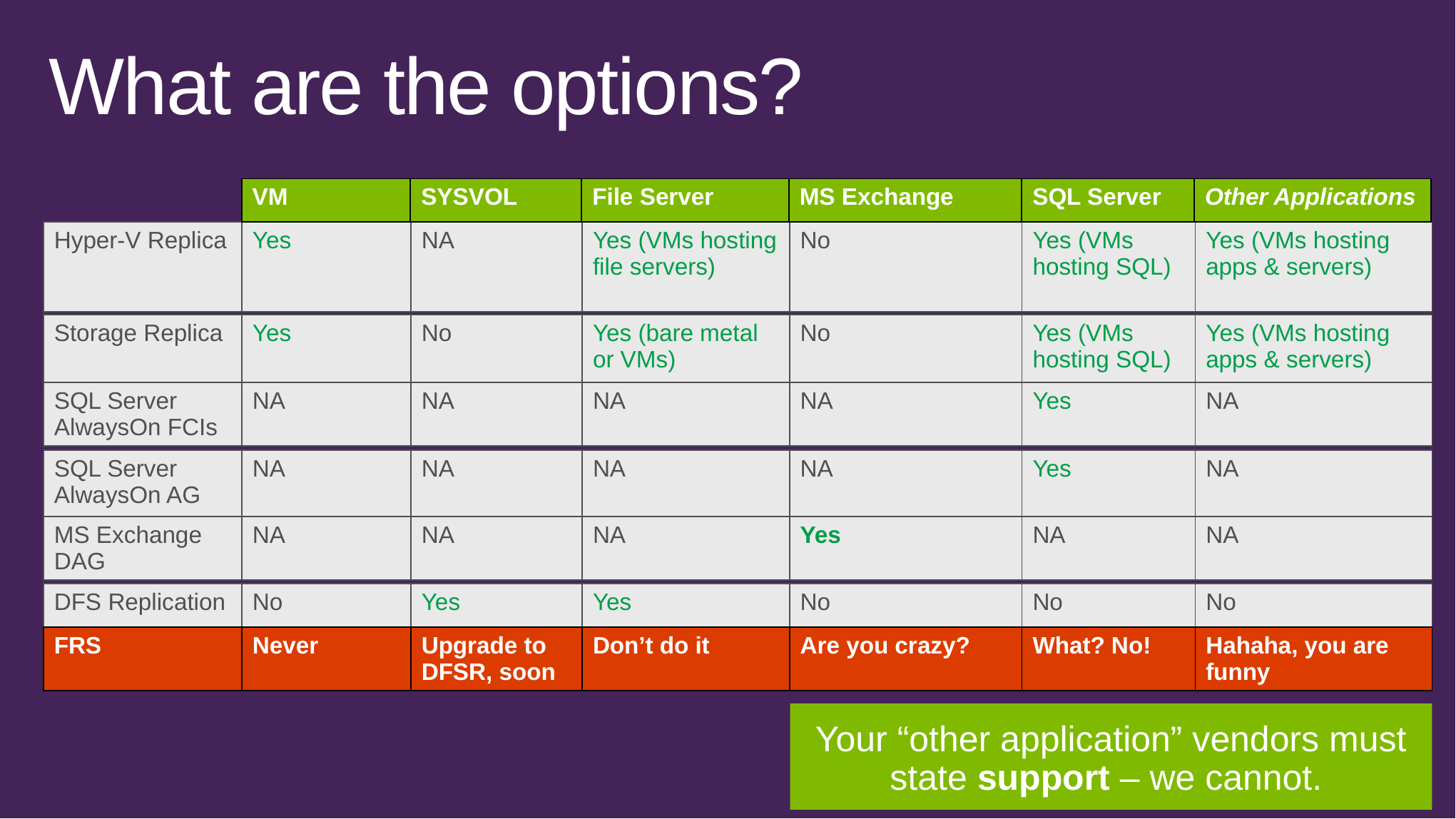

# What are the options?
|  | VM | SYSVOL | File Server | MS Exchange | SQL Server | Other Applications |
| --- | --- | --- | --- | --- | --- | --- |
| Hyper-V Replica | Yes | NA | Yes (VMs hosting file servers) | No | Yes (VMs hosting SQL) | Yes (VMs hosting apps & servers) |
| --- | --- | --- | --- | --- | --- | --- |
| Storage Replica | Yes | No | Yes (bare metal or VMs) | No | Yes (VMs hosting SQL) | Yes (VMs hosting apps & servers) |
| --- | --- | --- | --- | --- | --- | --- |
| SQL Server AlwaysOn FCIs | NA | NA | NA | NA | Yes | NA |
| --- | --- | --- | --- | --- | --- | --- |
| SQL Server AlwaysOn AG | NA | NA | NA | NA | Yes | NA |
| --- | --- | --- | --- | --- | --- | --- |
| MS Exchange DAG | NA | NA | NA | Yes | NA | NA |
| --- | --- | --- | --- | --- | --- | --- |
| DFS Replication | No | Yes | Yes | No | No | No |
| --- | --- | --- | --- | --- | --- | --- |
| FRS | Never | Upgrade to DFSR, soon | Don’t do it | Are you crazy? | What? No! | Hahaha, you are funny |
| --- | --- | --- | --- | --- | --- | --- |
Your “other application” vendors must state support – we cannot.